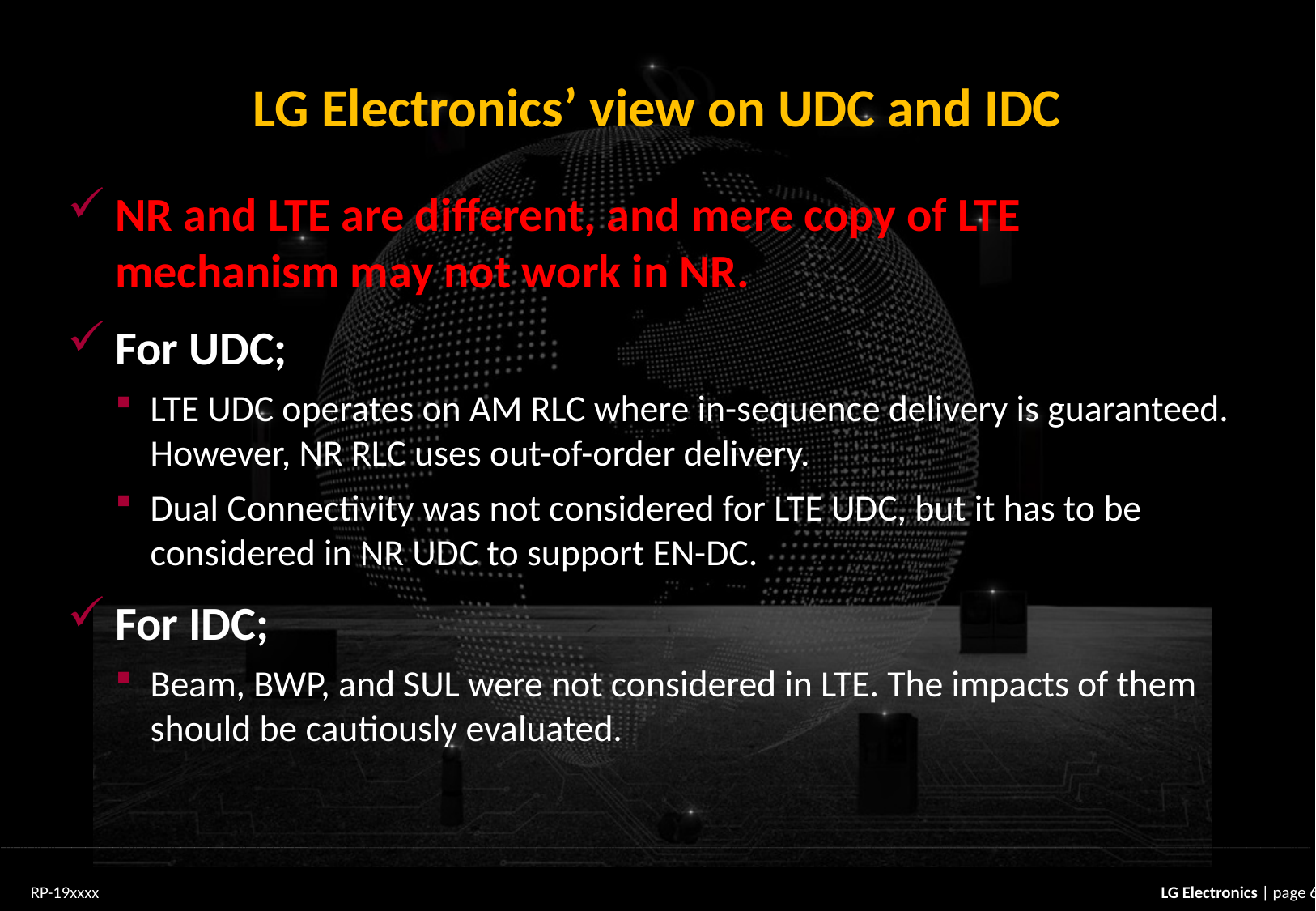

# LG Electronics’ view on UDC and IDC
NR and LTE are different, and mere copy of LTE mechanism may not work in NR.
For UDC;
LTE UDC operates on AM RLC where in-sequence delivery is guaranteed. However, NR RLC uses out-of-order delivery.
Dual Connectivity was not considered for LTE UDC, but it has to be considered in NR UDC to support EN-DC.
For IDC;
Beam, BWP, and SUL were not considered in LTE. The impacts of them should be cautiously evaluated.